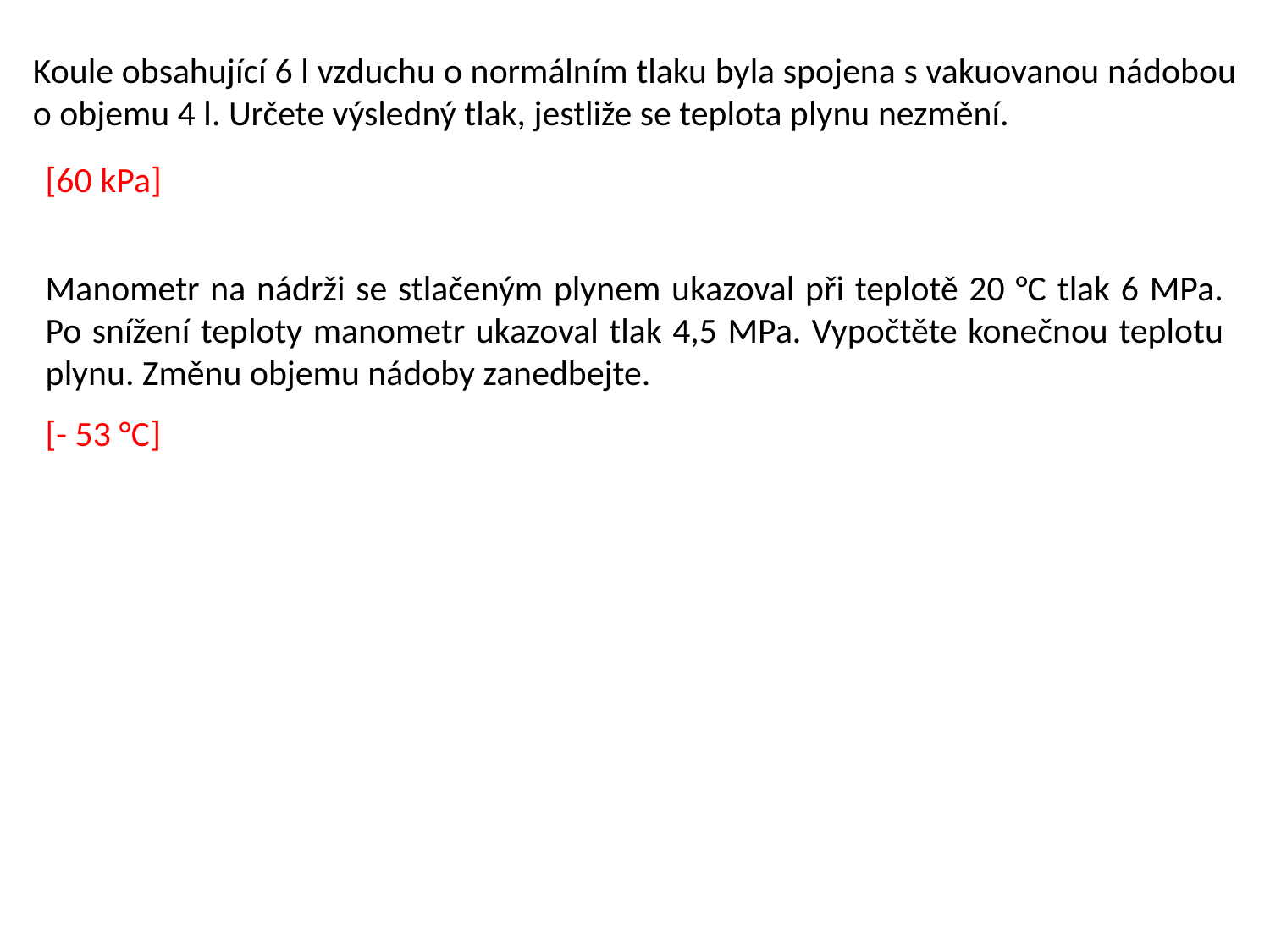

Koule obsahující 6 l vzduchu o normálním tlaku byla spojena s vakuovanou nádobou o objemu 4 l. Určete výsledný tlak, jestliže se teplota plynu nezmění.
[60 kPa]
Manometr na nádrži se stlačeným plynem ukazoval při teplotě 20 °C tlak 6 MPa. Po snížení teploty manometr ukazoval tlak 4,5 MPa. Vypočtěte konečnou teplotu plynu. Změnu objemu nádoby zanedbejte.
[- 53 °C]